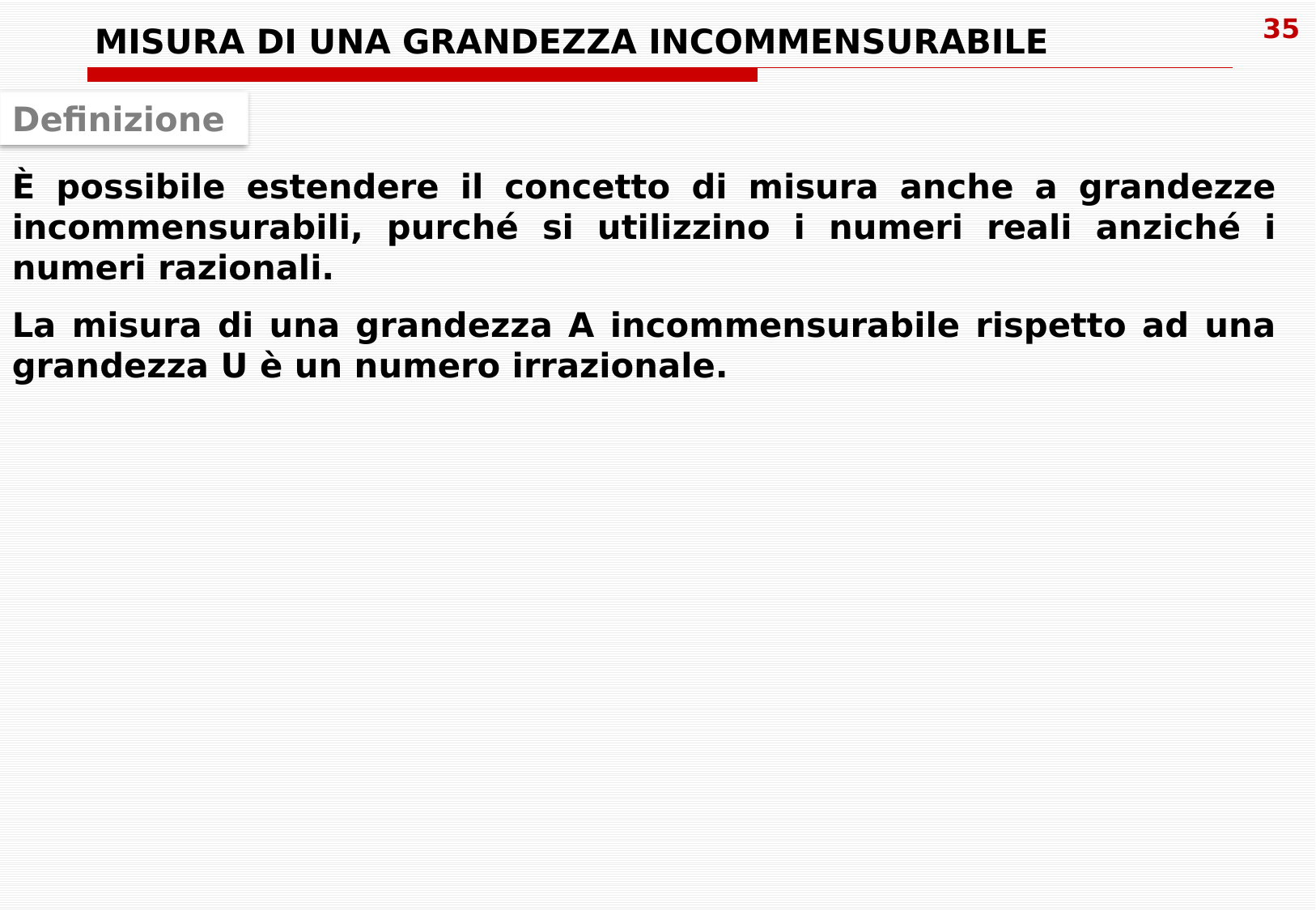

MISURA DI UNA GRANDEZZA INCOMMENSURABILE
Definizione
È possibile estendere il concetto di misura anche a grandezze incommensurabili, purché si utilizzino i numeri reali anziché i numeri razionali.
La misura di una grandezza A incommensurabile rispetto ad una grandezza U è un numero irrazionale.